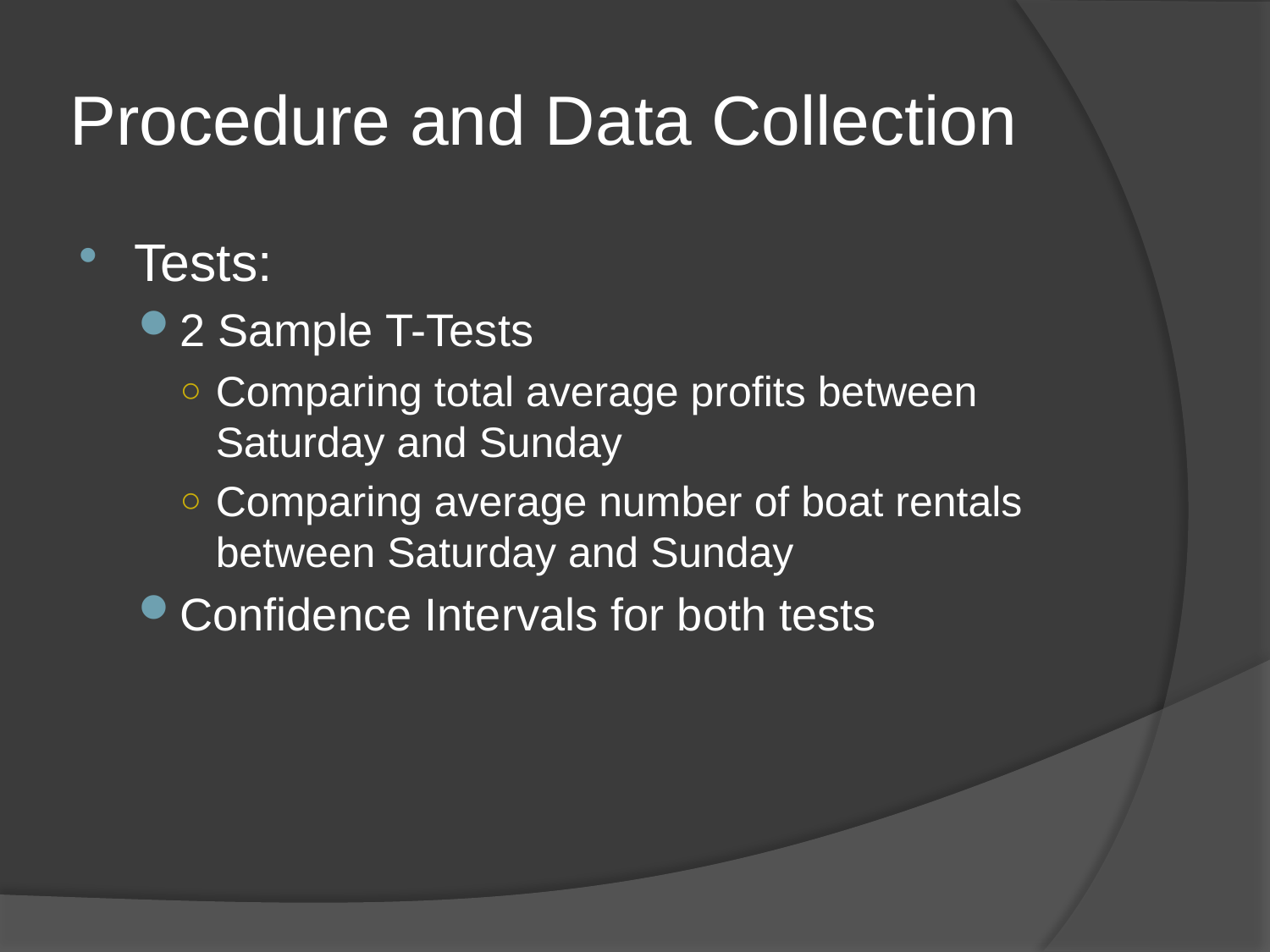

# Procedure and Data Collection
Tests:
2 Sample T-Tests
Comparing total average profits between Saturday and Sunday
Comparing average number of boat rentals between Saturday and Sunday
Confidence Intervals for both tests